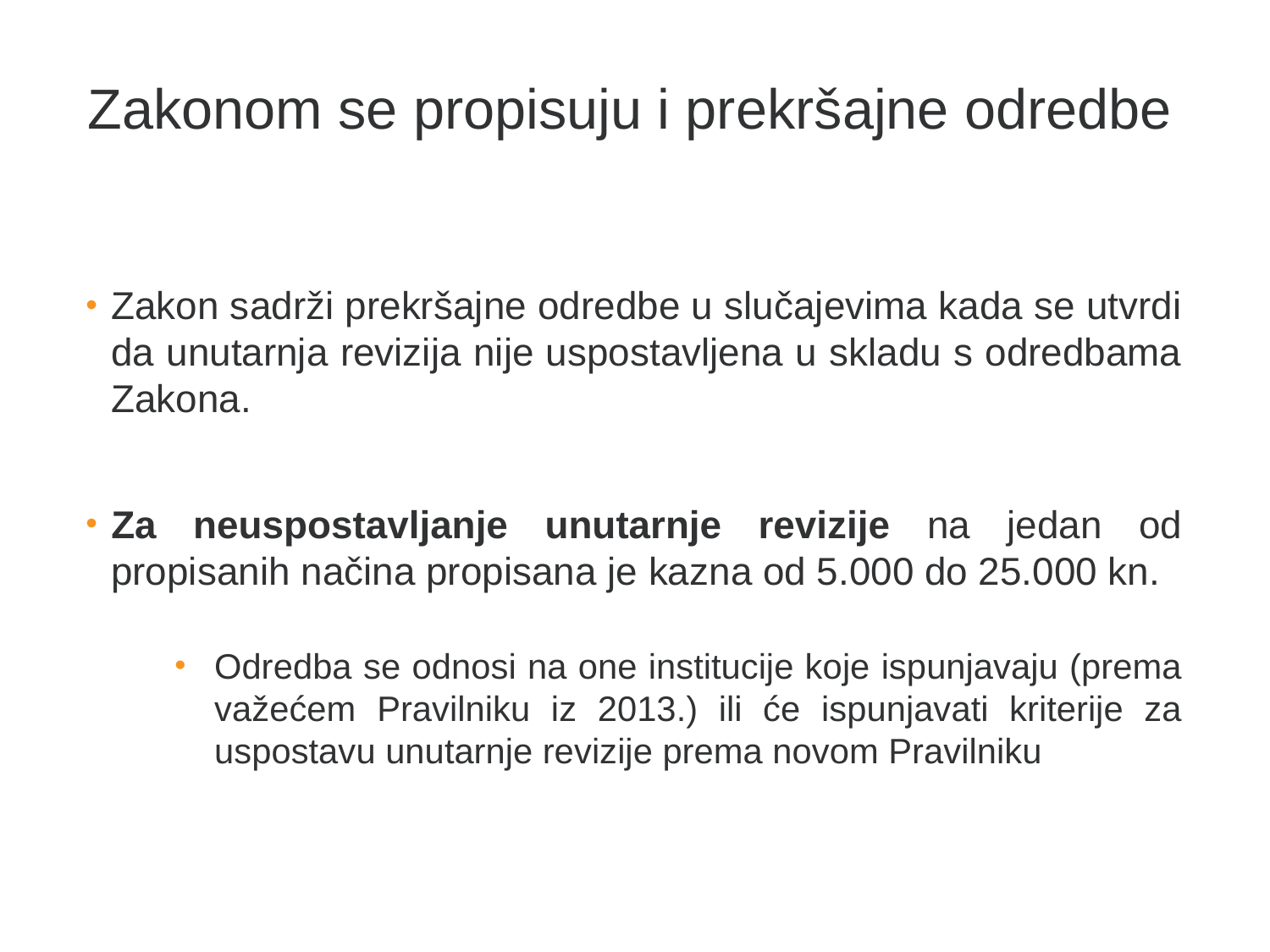

25
Zakonom se propisuju i prekršajne odredbe

Zakon sadrži prekršajne odredbe u slučajevima kada se utvrdi da unutarnja revizija nije uspostavljena u skladu s odredbama Zakona.

Za neuspostavljanje unutarnje revizije na jedan od propisanih načina propisana je kazna od 5.000 do 25.000 kn.

Odredba se odnosi na one institucije koje ispunjavaju (prema važećem Pravilniku iz 2013.) ili će ispunjavati kriterije za uspostavu unutarnje revizije prema novom Pravilniku